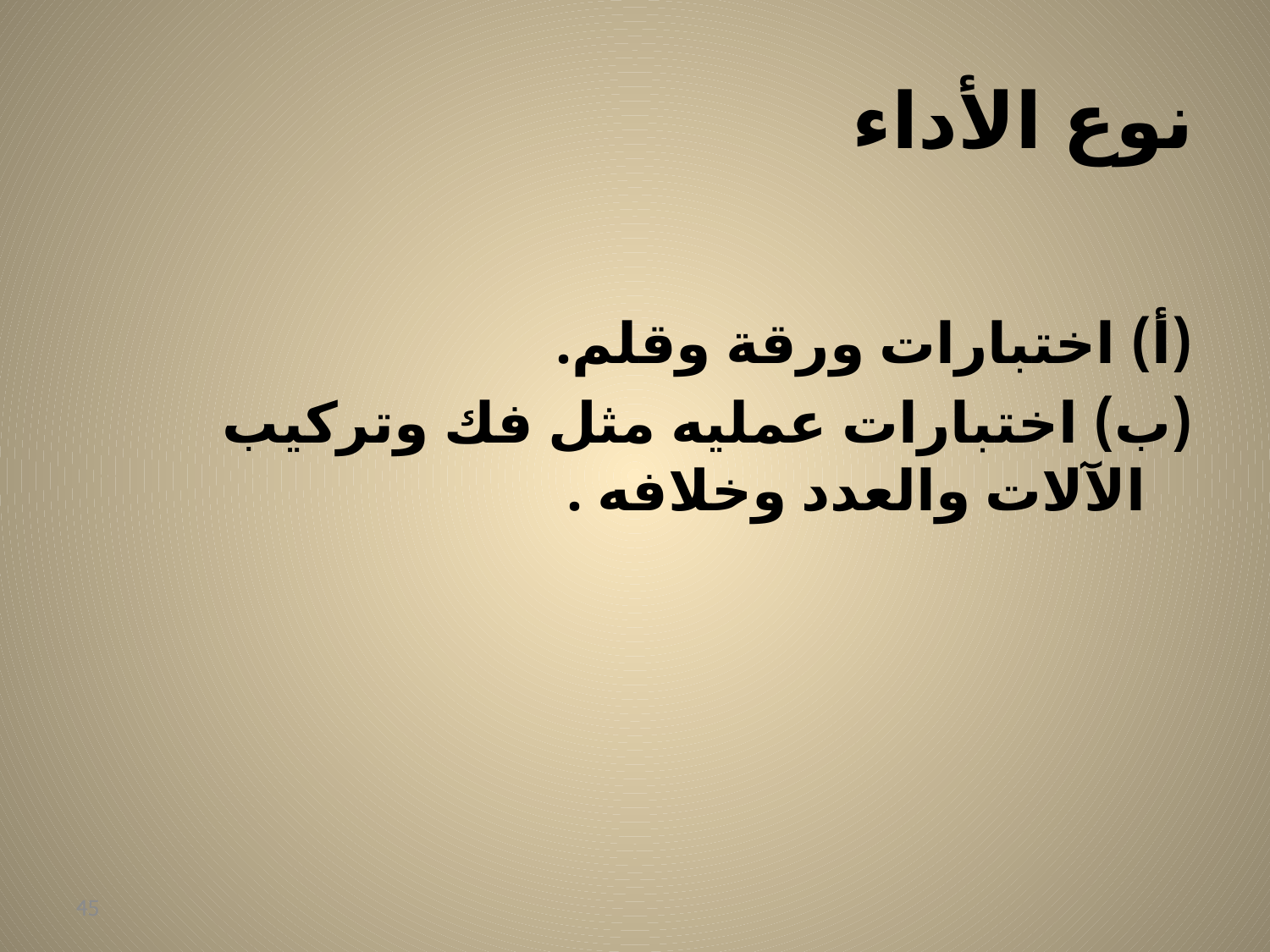

# نوع الأداء

(أ) اختبارات ورقة وقلم.
(ب) اختبارات عمليه مثل فك وتركيب الآلات والعدد وخلافه .

45